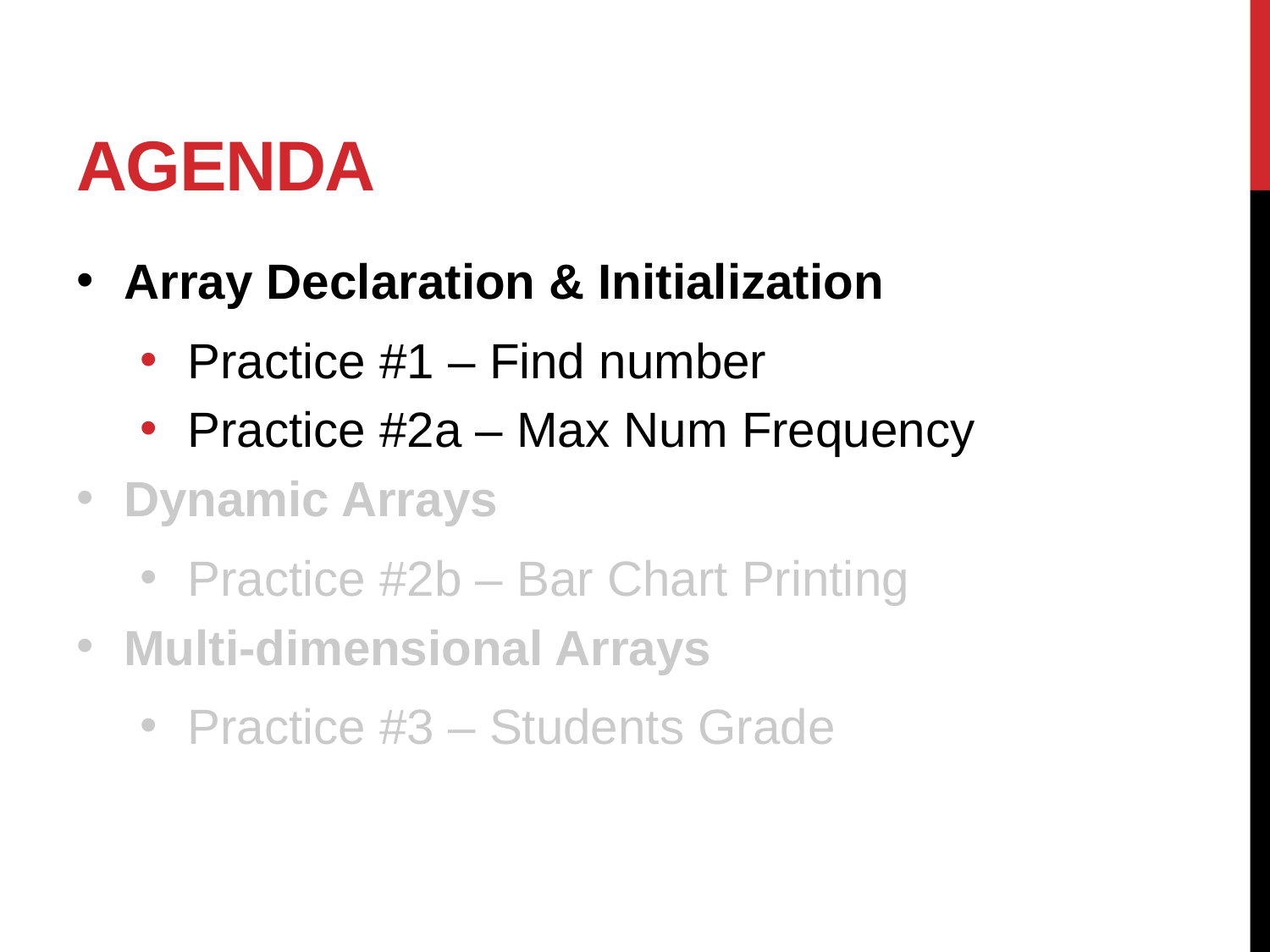

# Agenda
Array Declaration & Initialization
Practice #1 – Find number
Practice #2a – Max Num Frequency
Dynamic Arrays
Practice #2b – Bar Chart Printing
Multi-dimensional Arrays
Practice #3 – Students Grade